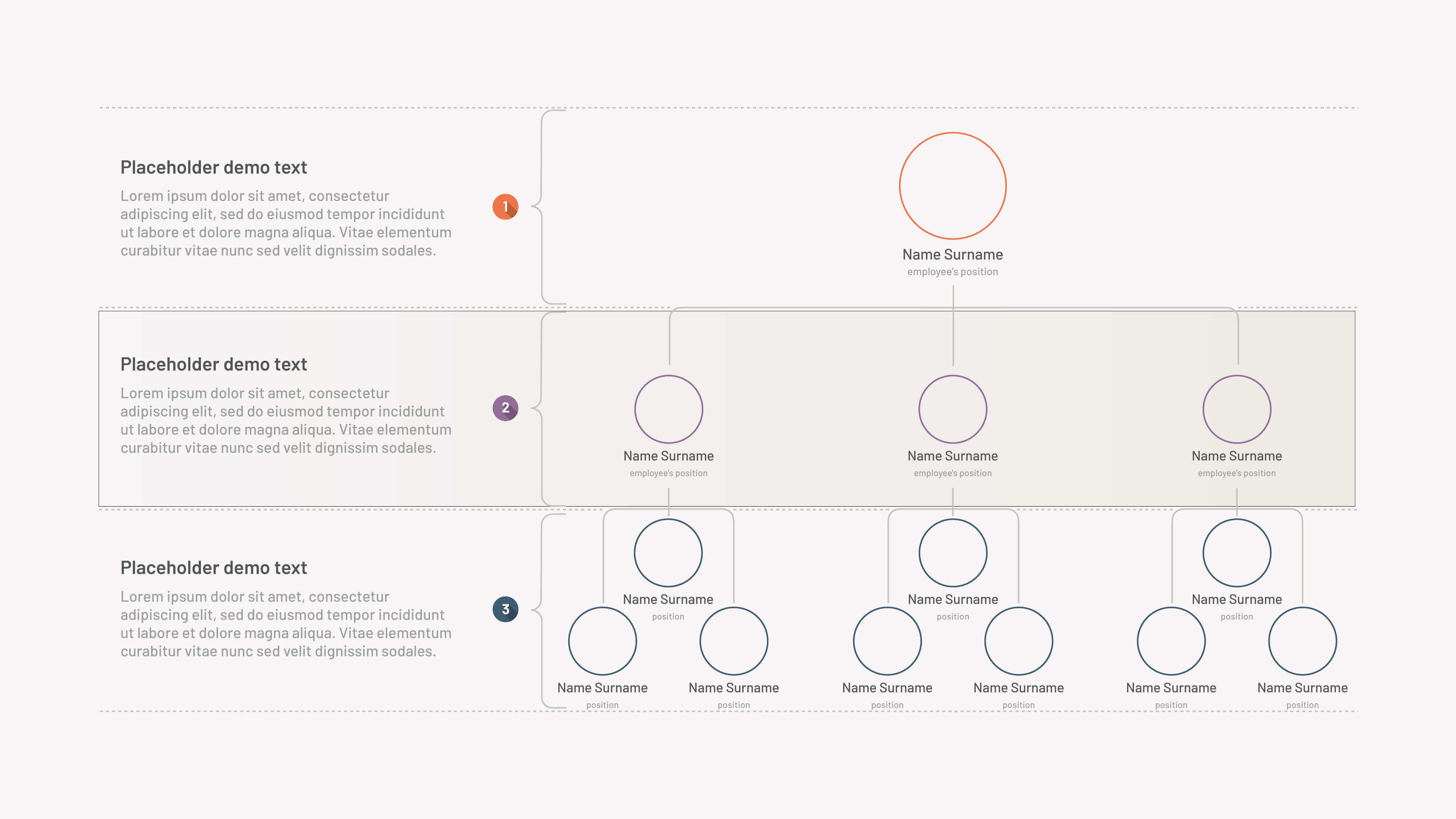

Placeholder demo text
Lorem ipsum dolor sit amet, consectetur adipiscing elit, sed do eiusmod tempor incididunt ut labore et dolore magna aliqua. Vitae elementum curabitur vitae nunc sed velit dignissim sodales.

Name Surname
employee's position

Placeholder demo text

Lorem ipsum dolor sit amet, consectetur adipiscing elit, sed do eiusmod tempor incididunt ut labore et dolore magna aliqua. Vitae elementum curabitur vitae nunc sed velit dignissim sodales.

Name Surname
Name Surname
Name Surname
employee's position
employee's position
employee's position

Placeholder demo text
Lorem ipsum dolor sit amet, consectetur adipiscing elit, sed do eiusmod tempor incididunt ut labore et dolore magna aliqua. Vitae elementum curabitur vitae nunc sed velit dignissim sodales.
Name Surname
Name Surname
Name Surname

position
position
position

Name Surname
Name Surname
Name Surname
Name Surname
Name Surname
Name Surname
position
position
position
position
position
position